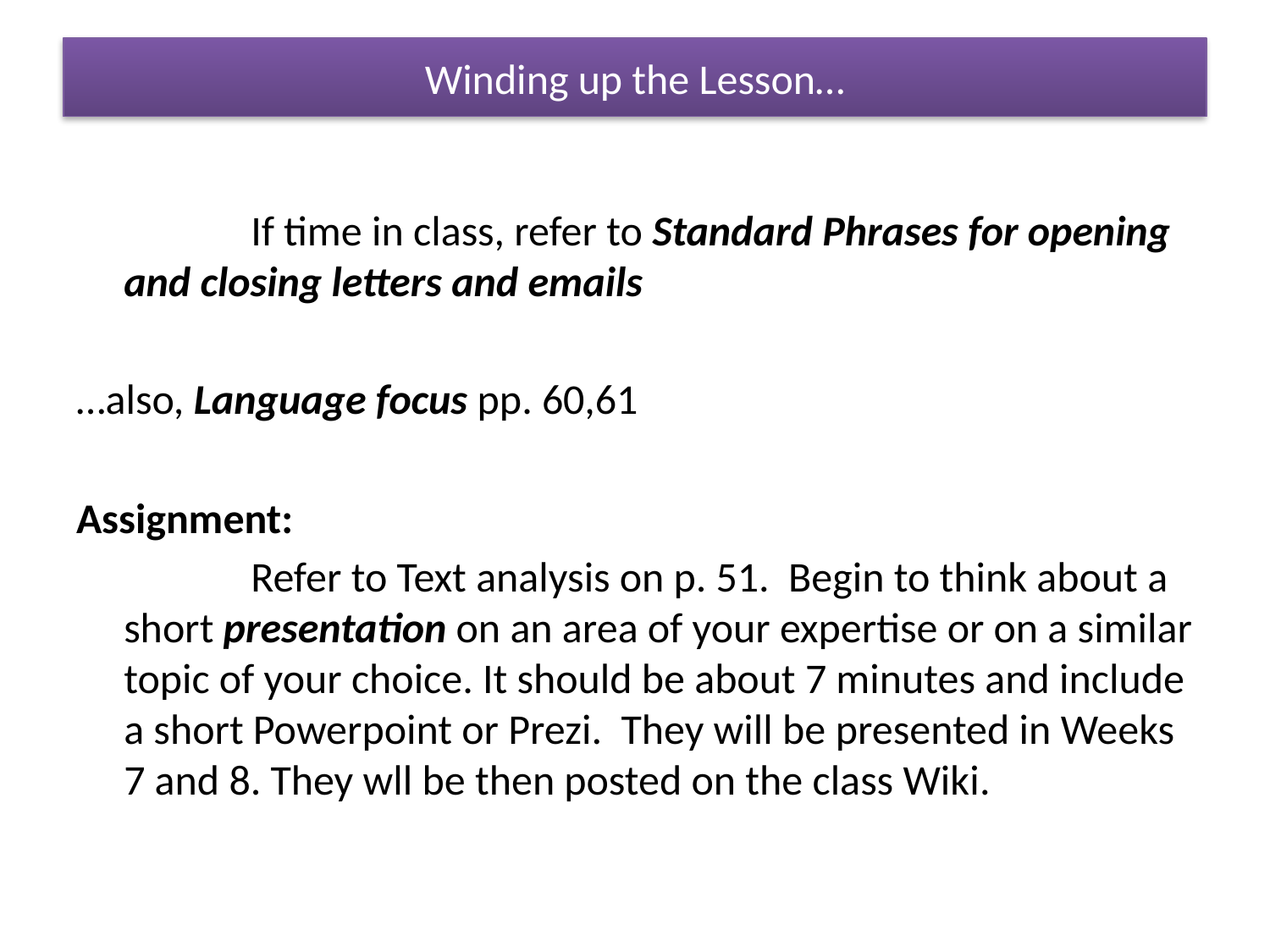

# Winding up the Lesson…

		If time in class, refer to Standard Phrases for opening and closing letters and emails

…also, Language focus pp. 60,61

Assignment:
		Refer to Text analysis on p. 51.  Begin to think about a short presentation on an area of your expertise or on a similar topic of your choice. It should be about 7 minutes and include a short Powerpoint or Prezi.  They will be presented in Weeks 7 and 8. They wll be then posted on the class Wiki.